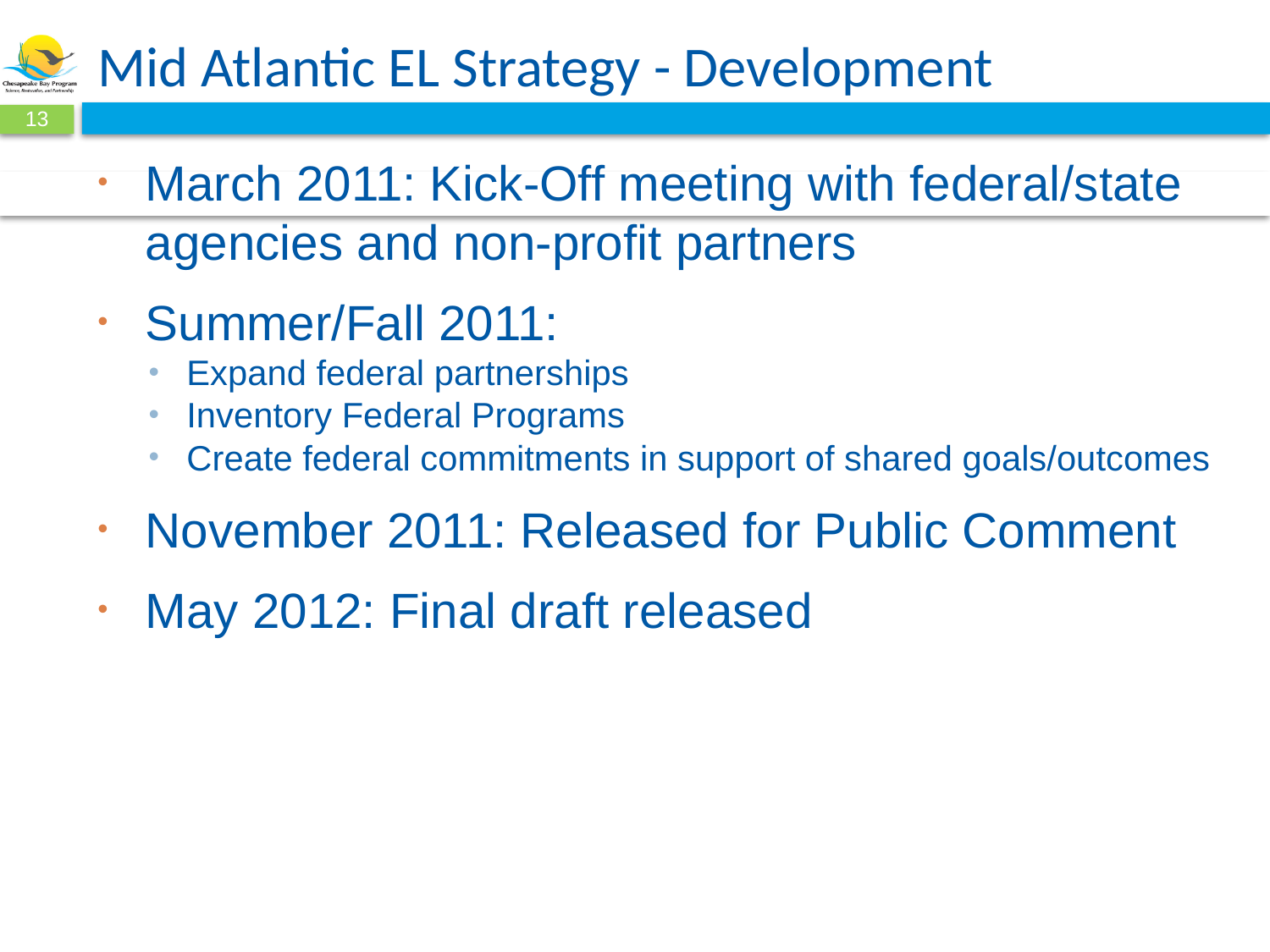

# Mid Atlantic EL Strategy - Development
13
March 2011: Kick-Off meeting with federal/state agencies and non-profit partners
Summer/Fall 2011:
Expand federal partnerships
Inventory Federal Programs
Create federal commitments in support of shared goals/outcomes
November 2011: Released for Public Comment
May 2012: Final draft released